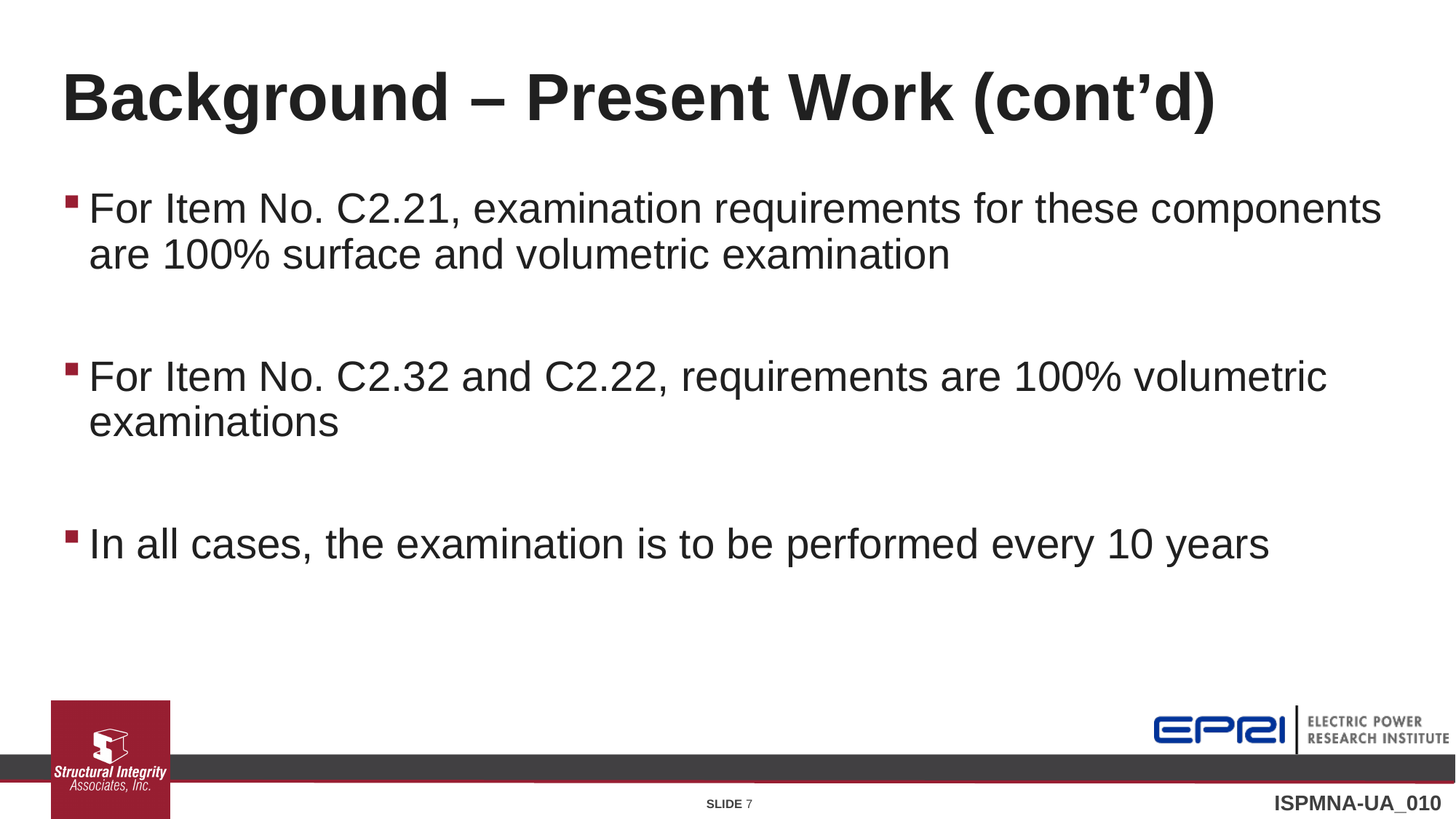

# Background – Present Work (cont’d)
For Item No. C2.21, examination requirements for these components are 100% surface and volumetric examination

For Item No. C2.32 and C2.22, requirements are 100% volumetric examinations

In all cases, the examination is to be performed every 10 years

SLIDE 7